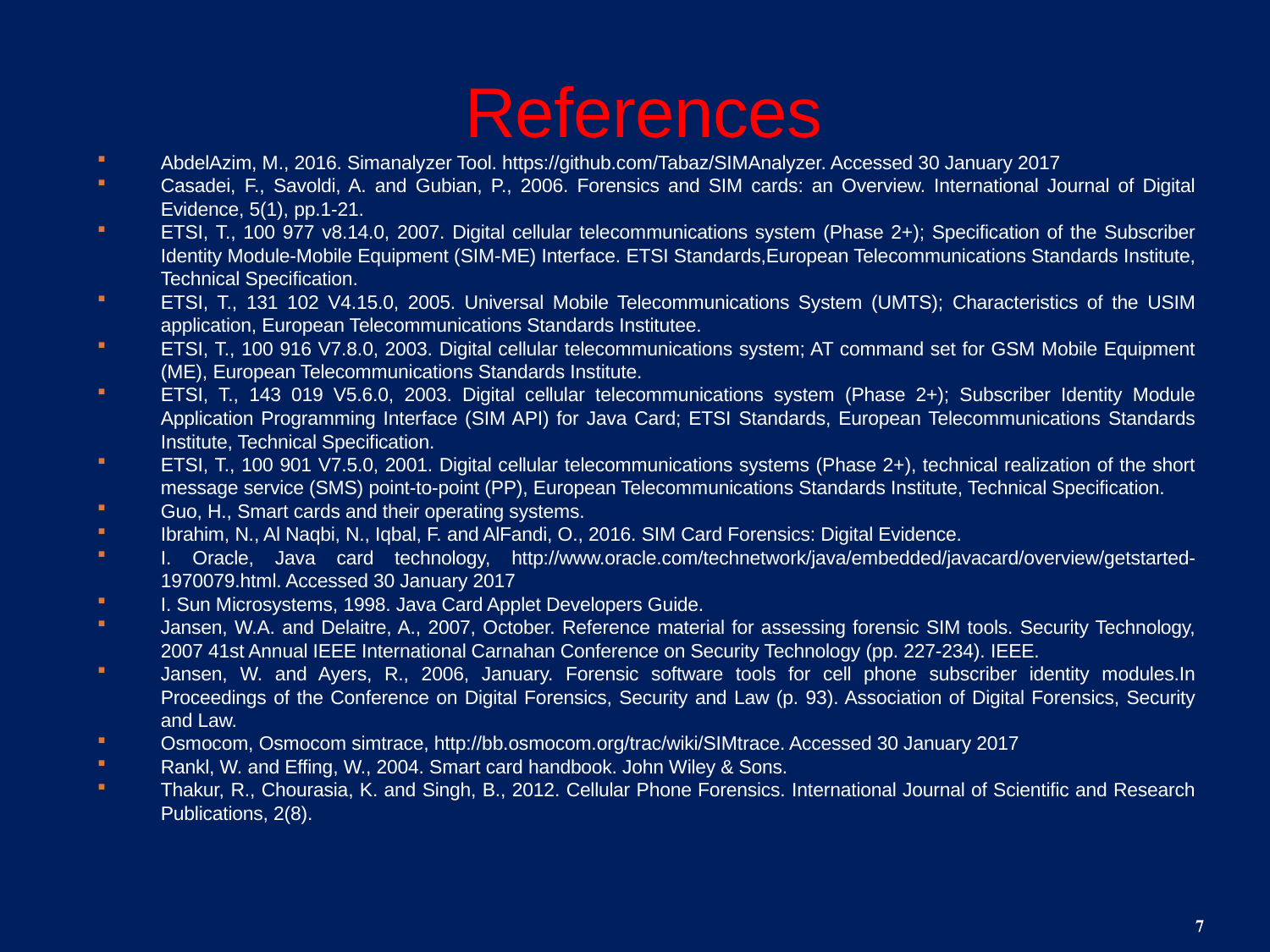

# References
AbdelAzim, M., 2016. Simanalyzer Tool. https://github.com/Tabaz/SIMAnalyzer. Accessed 30 January 2017
Casadei, F., Savoldi, A. and Gubian, P., 2006. Forensics and SIM cards: an Overview. International Journal of Digital Evidence, 5(1), pp.1-21.
ETSI, T., 100 977 v8.14.0, 2007. Digital cellular telecommunications system (Phase 2+); Specification of the Subscriber Identity Module-Mobile Equipment (SIM-ME) Interface. ETSI Standards,European Telecommunications Standards Institute, Technical Specification.
ETSI, T., 131 102 V4.15.0, 2005. Universal Mobile Telecommunications System (UMTS); Characteristics of the USIM application, European Telecommunications Standards Institutee.
ETSI, T., 100 916 V7.8.0, 2003. Digital cellular telecommunications system; AT command set for GSM Mobile Equipment (ME), European Telecommunications Standards Institute.
ETSI, T., 143 019 V5.6.0, 2003. Digital cellular telecommunications system (Phase 2+); Subscriber Identity Module Application Programming Interface (SIM API) for Java Card; ETSI Standards, European Telecommunications Standards Institute, Technical Specification.
ETSI, T., 100 901 V7.5.0, 2001. Digital cellular telecommunications systems (Phase 2+), technical realization of the short message service (SMS) point-to-point (PP), European Telecommunications Standards Institute, Technical Specification.
Guo, H., Smart cards and their operating systems.
Ibrahim, N., Al Naqbi, N., Iqbal, F. and AlFandi, O., 2016. SIM Card Forensics: Digital Evidence.
I. Oracle, Java card technology, http://www.oracle.com/technetwork/java/embedded/javacard/overview/getstarted-1970079.html. Accessed 30 January 2017
I. Sun Microsystems, 1998. Java Card Applet Developers Guide.
Jansen, W.A. and Delaitre, A., 2007, October. Reference material for assessing forensic SIM tools. Security Technology, 2007 41st Annual IEEE International Carnahan Conference on Security Technology (pp. 227-234). IEEE.
Jansen, W. and Ayers, R., 2006, January. Forensic software tools for cell phone subscriber identity modules.In Proceedings of the Conference on Digital Forensics, Security and Law (p. 93). Association of Digital Forensics, Security and Law.
Osmocom, Osmocom simtrace, http://bb.osmocom.org/trac/wiki/SIMtrace. Accessed 30 January 2017
Rankl, W. and Effing, W., 2004. Smart card handbook. John Wiley & Sons.
Thakur, R., Chourasia, K. and Singh, B., 2012. Cellular Phone Forensics. International Journal of Scientific and Research Publications, 2(8).